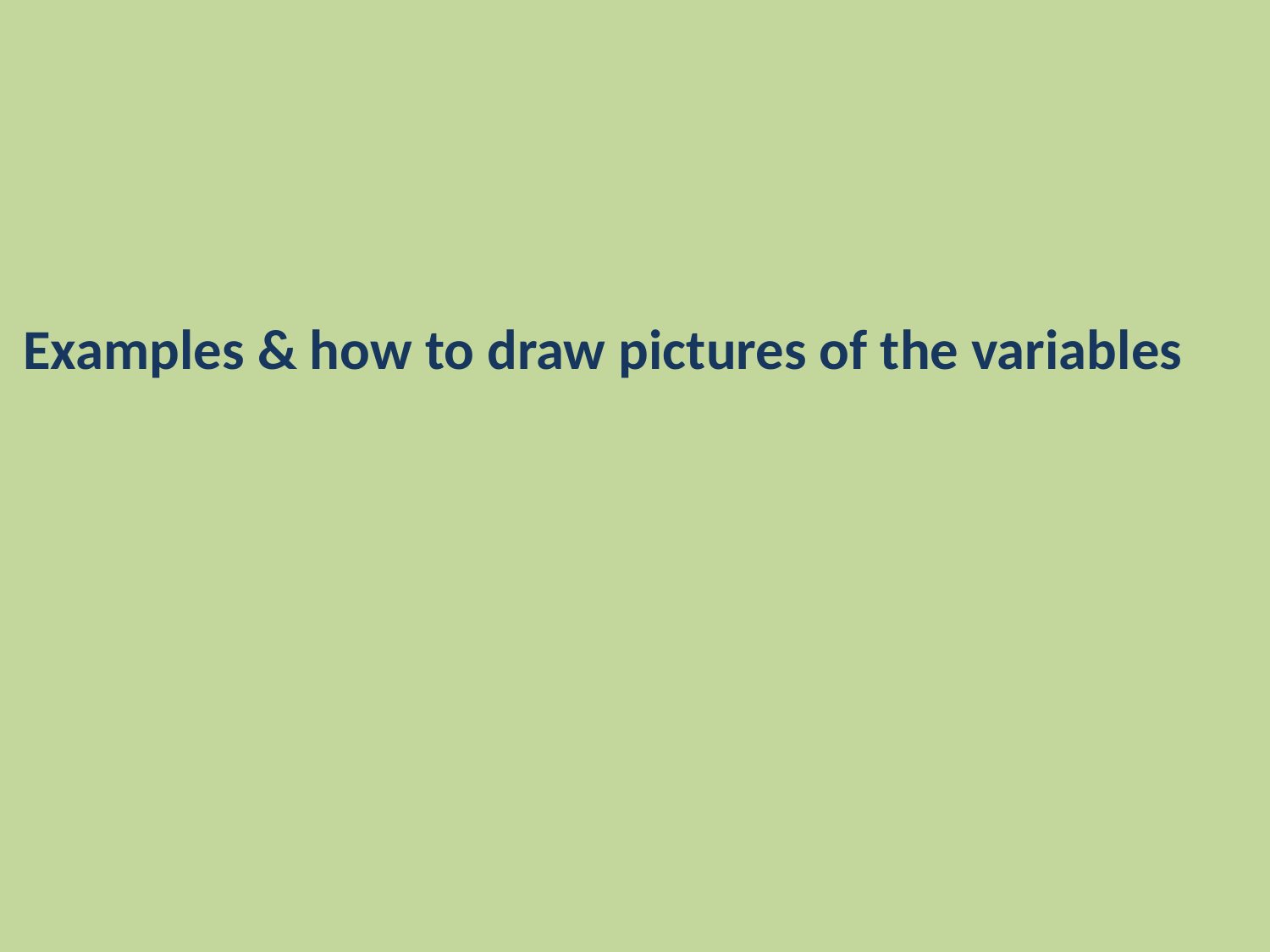

Examples & how to draw pictures of the variables